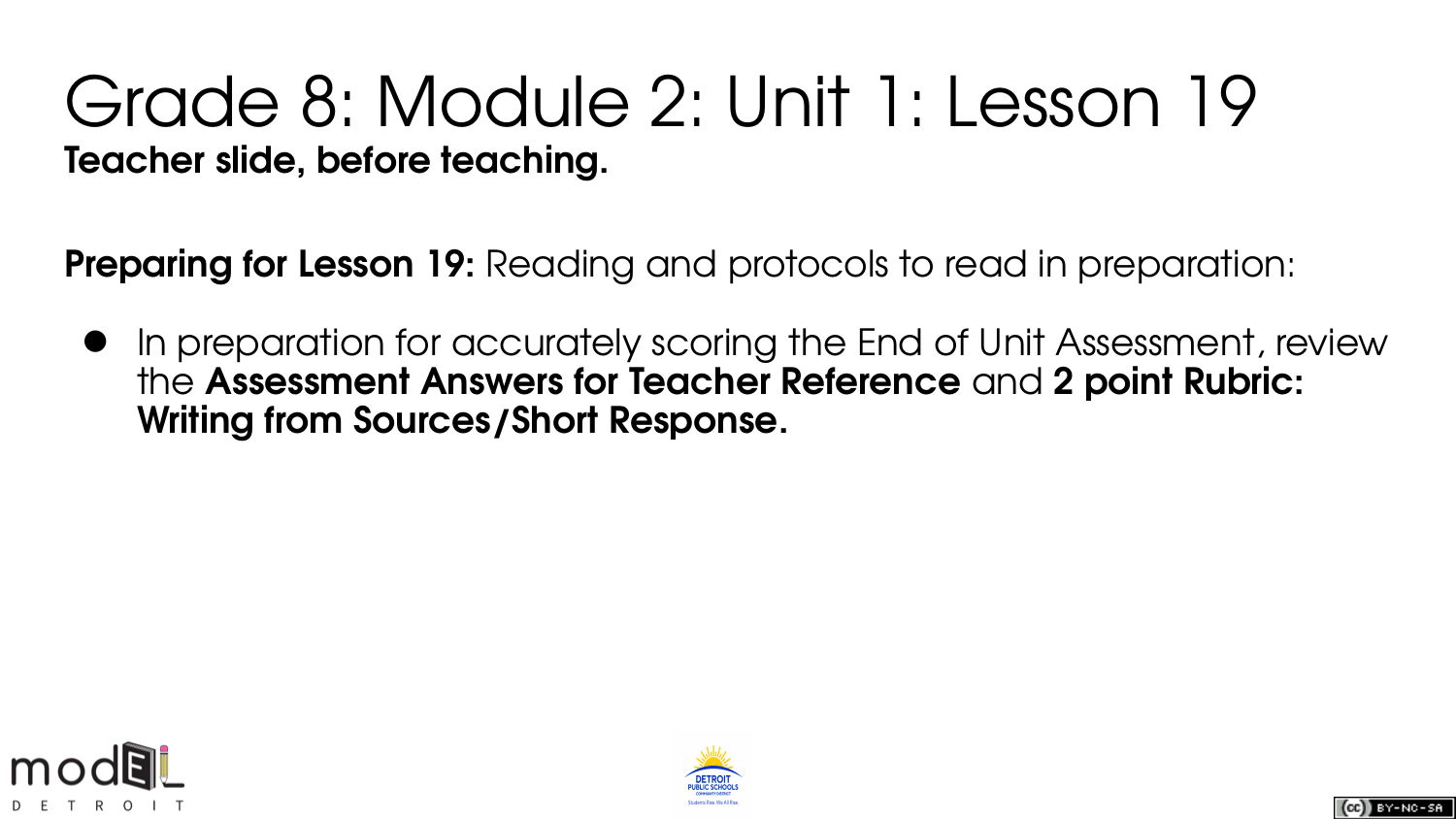

# Grade 8: Module 2: Unit 1: Lesson 19
Teacher slide, before teaching.
Preparing for Lesson 19: Reading and protocols to read in preparation:

In preparation for accurately scoring the End of Unit Assessment, review the Assessment Answers for Teacher Reference and 2 point Rubric: Writing from Sources/Short Response.